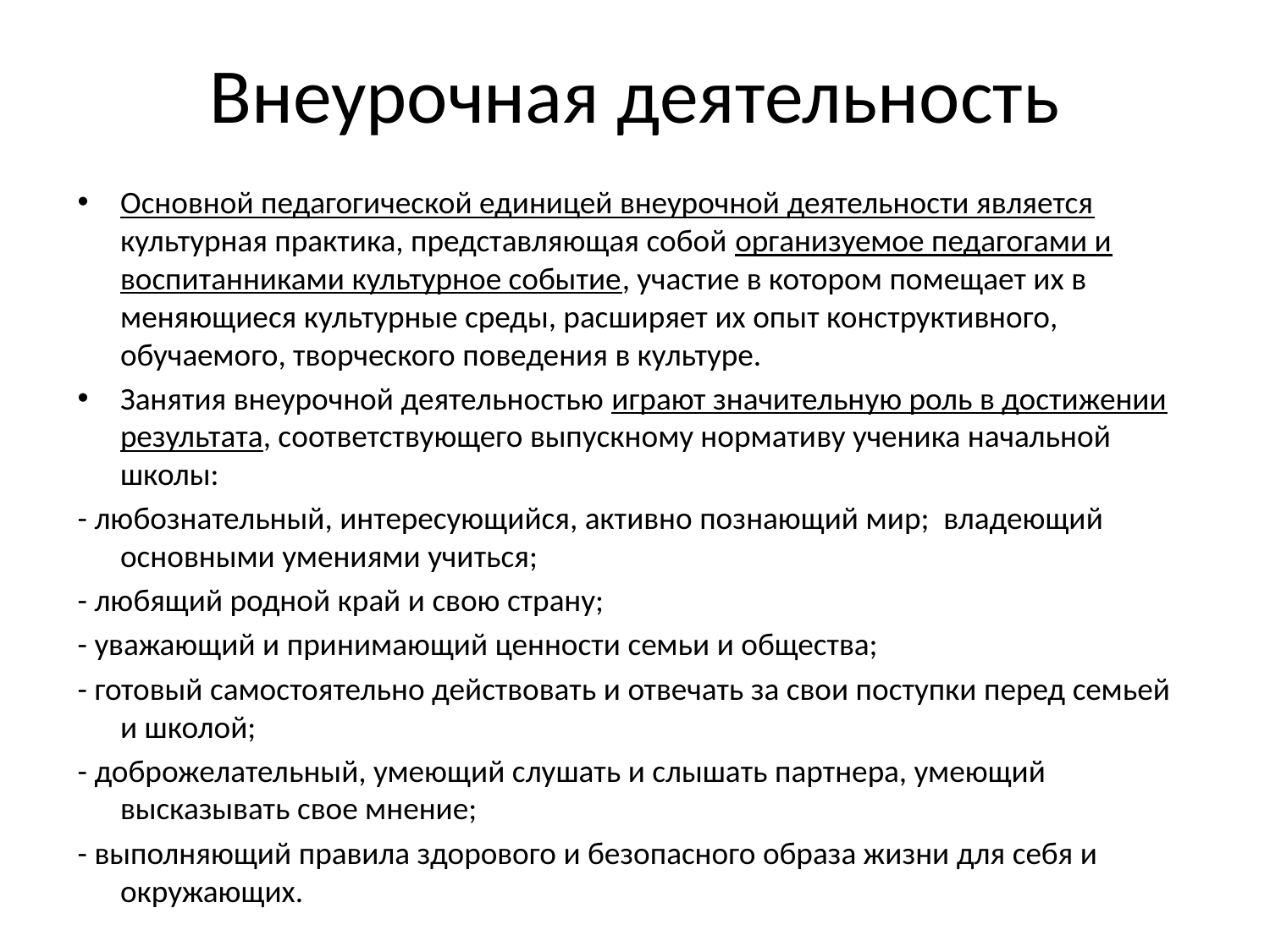

# Внеурочная деятельность
Основной педагогической единицей внеурочной деятельности является культурная практика, представляющая собой организуемое педагогами и воспитанниками культурное событие, участие в котором помещает их в меняющиеся культурные среды, расширяет их опыт конструктивного, обучаемого, творческого поведения в культуре.
Занятия внеурочной деятельностью играют значительную роль в достижении результата, соответствующего выпускному нормативу ученика начальной школы:
- любознательный, интересующийся, активно познающий мир;  владеющий основными умениями учиться;
- любящий родной край и свою страну;
- уважающий и принимающий ценности семьи и общества;
- готовый самостоятельно действовать и отвечать за свои поступки перед семьей и школой;
- доброжелательный, умеющий слушать и слышать партнера, умеющий высказывать свое мнение;
- выполняющий правила здорового и безопасного образа жизни для себя и окружающих.